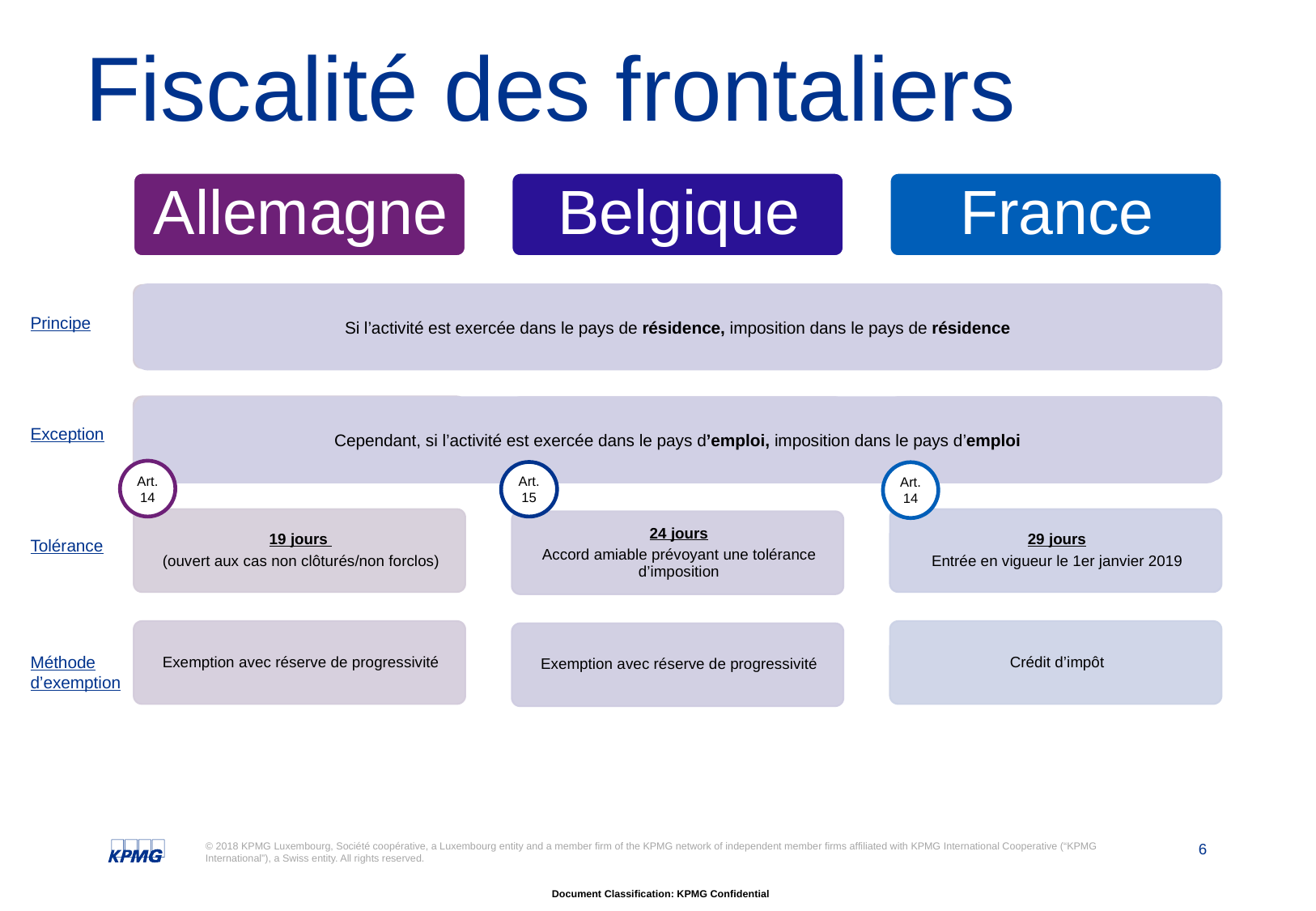

# Fiscalité des frontaliers
Allemagne
Si l’activité est exercée dans le pays de résidence imposition pays de résidence
Cependant si l’activité est exercée dans le pays d’emploi imposition dans pays d’emploi
19 jours
(ouvert aux cas non clôturés/non forclos)
Exemption avec réserve de progressivité
Belgique
Si l’activité est exercée dans le pays de résidence imposition pays de résidence
Cependant si l’activité est exercée dans le pays d’emploi imposition dans pays d’emploi
24 jours
Accord amiable prévoyant une tolérance d’imposition
Exemption avec réserve de progressivité
France

29 jours
Entrée en vigueur le 1er janvier 2019
Crédit d’impôt
Si l’activité est exercée dans le pays de résidence, imposition dans le pays de résidence
Principe
Cependant, si l’activité est exercée dans le pays d’emploi, imposition dans le pays d’emploi
Exception
Art. 14
Art. 15
Art. 14
Tolérance
Méthode d’exemption